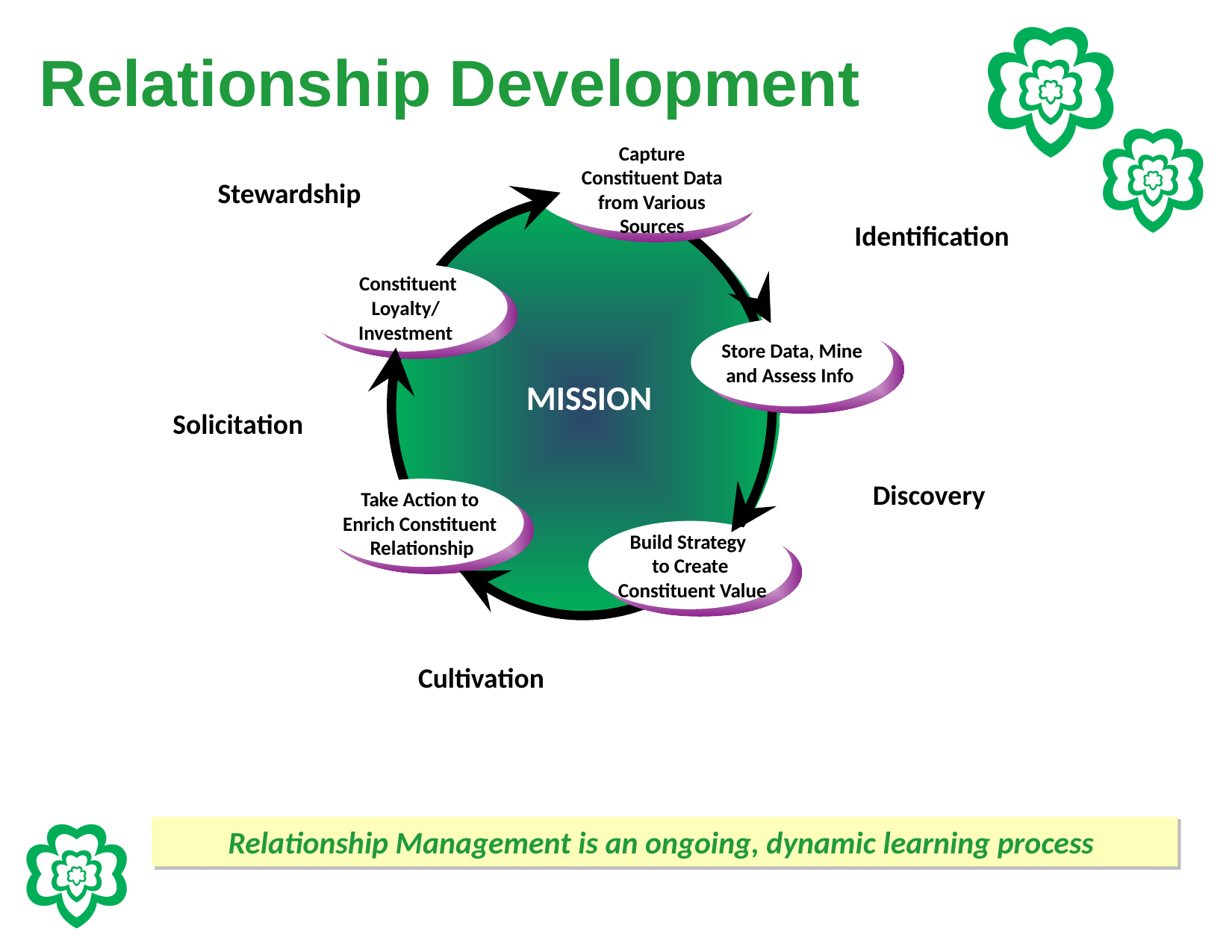

# Relationship Development
Capture Constituent Data from Various Sources
Capture Customer Data and Measure Results
Stewardship

Identification
 Constituent Loyalty/ Investment
Capture Customer Data and Measure Results

Store Data, Mine and Assess Info
Capture Customer Data and Measure Results

MISSION
Solicitation
Discovery
Take Action to
Enrich Constituent
Relationship
Capture Customer Data and Measure Results

Build Strategy
to Create
 Constituent Value
Capture Customer Data and Measure Results

Cultivation
Relationship Management is an ongoing, dynamic learning process